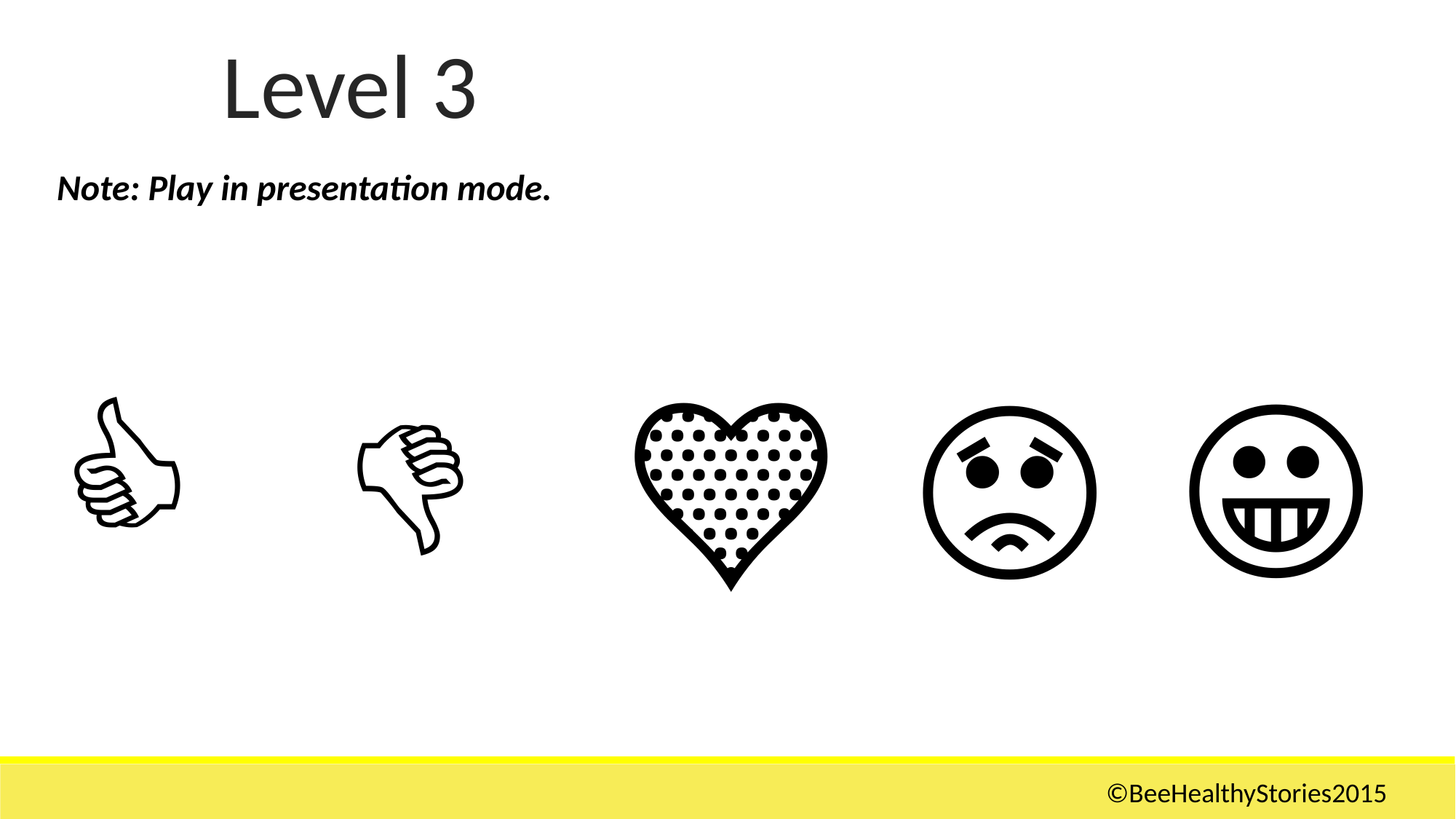

Level 3
Note: Play in presentation mode.
👍
👎
😀
💛
😡